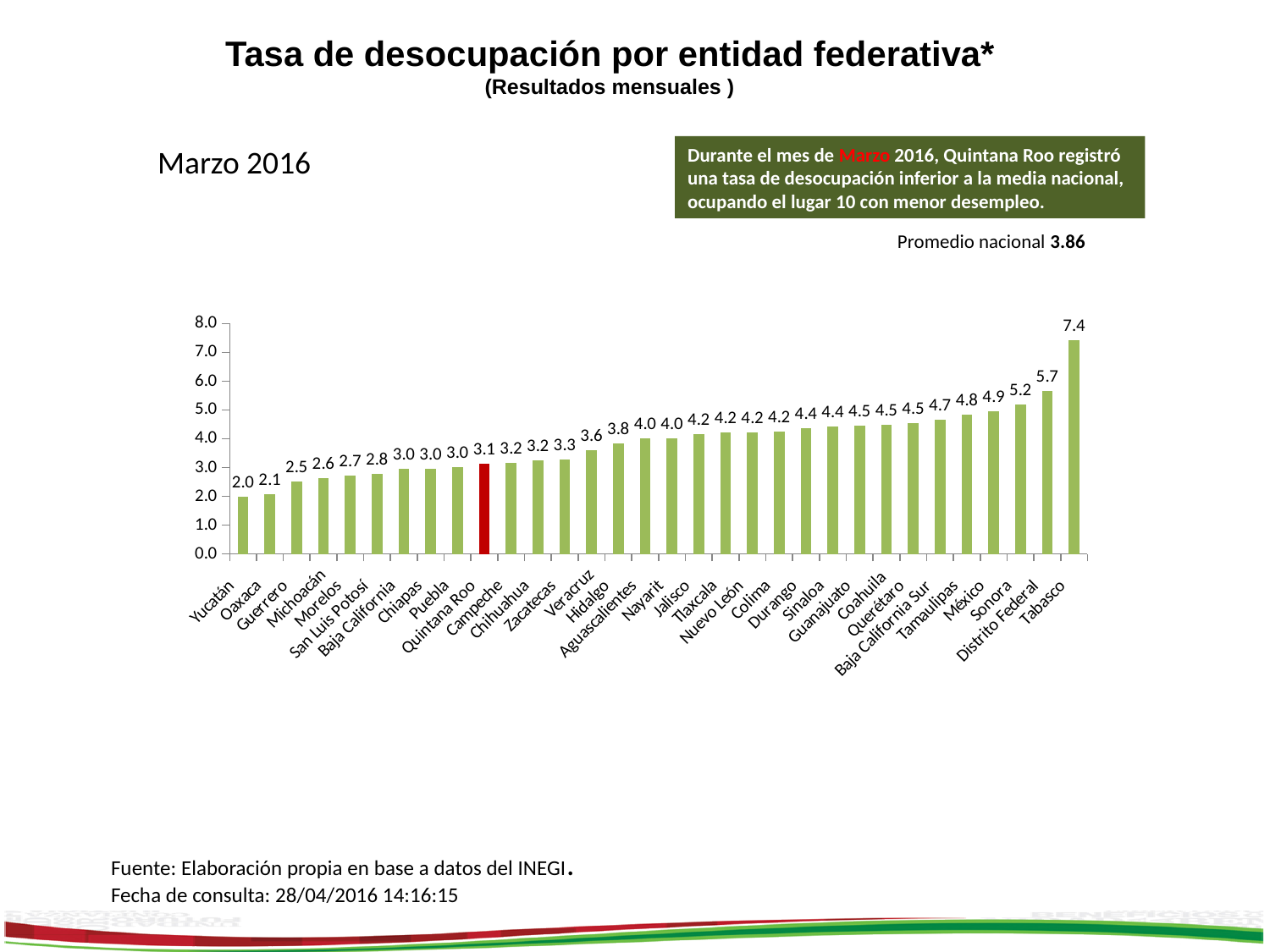

Tasa de desocupación por entidad federativa*
(Resultados mensuales )
Marzo 2016
Durante el mes de Marzo 2016, Quintana Roo registró una tasa de desocupación inferior a la media nacional, ocupando el lugar 10 con menor desempleo.
Promedio nacional 3.86

### Chart

| Category |  |
|---|---|
| Yucatán     | 1.998850031915 |
| Oaxaca     | 2.06326162002 |
| Guerrero     | 2.509453352871 |
| Michoacán | 2.645139662081 |
| Morelos     | 2.718894710291 |
| San Luis Potosí     | 2.766250795638 |
| Baja California     | 2.953094492779 |
| Chiapas     | 2.958422408622 |
| Puebla     | 3.030314323337 |
| Quintana Roo     | 3.120642064835 |
| Campeche     | 3.157100243826 |
| Chihuahua     | 3.243344815625 |
| Zacatecas     | 3.292287906545 |
| Veracruz | 3.590803837341 |
| Hidalgo     | 3.847461690801 |
| Aguascalientes     | 4.01442108366 |
| Nayarit     | 4.019999672319 |
| Jalisco     | 4.162399896158 |
| Tlaxcala     | 4.212756960019 |
| Nuevo León     | 4.23010151039 |
| Colima     | 4.240984374115 |
| Durango     | 4.37688650145 |
| Sinaloa     | 4.428711757009 |
| Guanajuato     | 4.452076138023 |
| Coahuila  | 4.491755695309 |
| Querétaro     | 4.532110877728 |
| Baja California Sur     | 4.663545749075 |
| Tamaulipas     | 4.837650564897 |
| México     | 4.943304480232 |
| Sonora     | 5.187679217142 |
| Distrito Federal     | 5.654517891074 |
| Tabasco     | 7.424036675386 |
Fuente: Elaboración propia en base a datos del INEGI.
Fecha de consulta: 28/04/2016 14:16:15